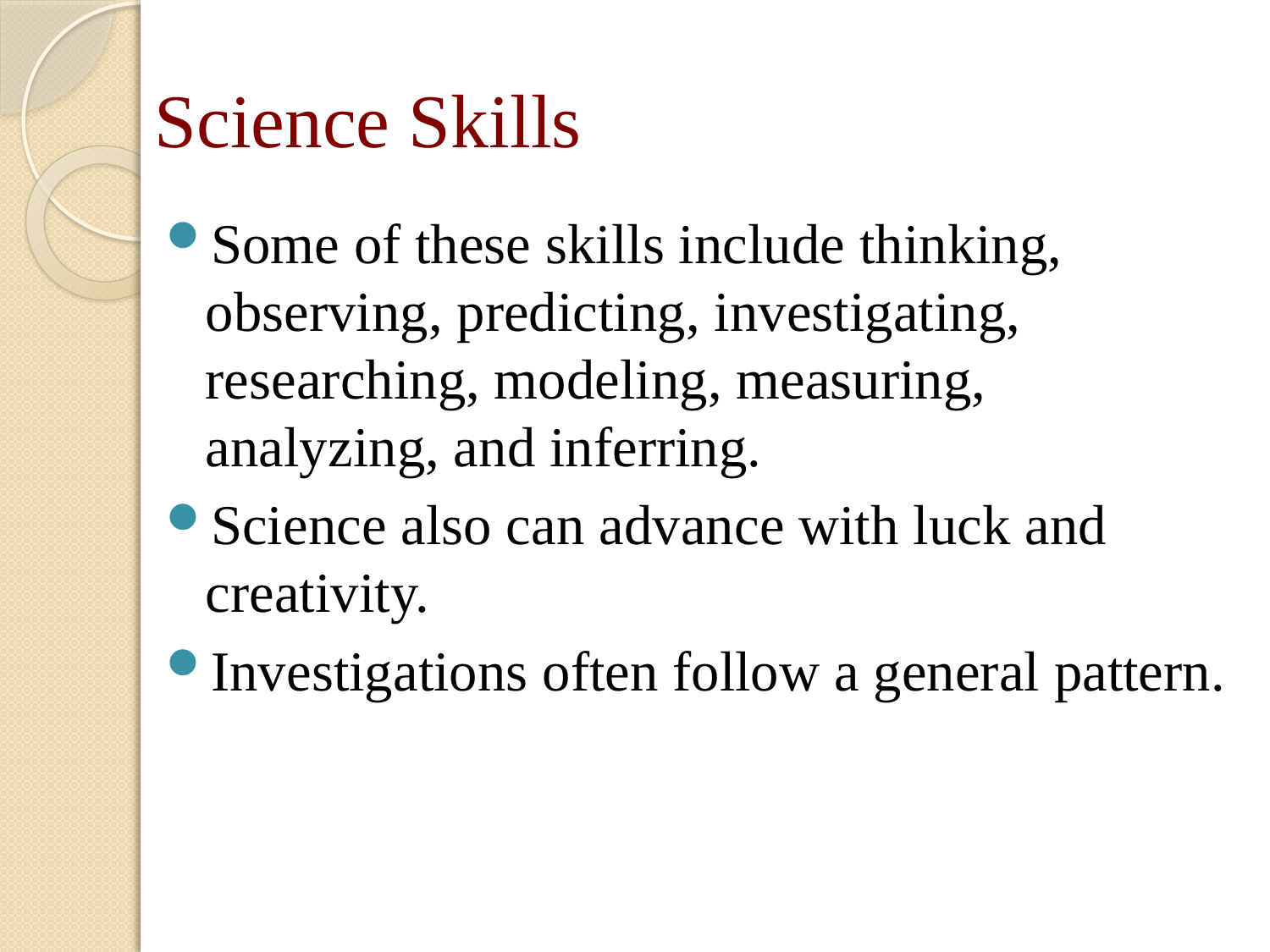

# Science Skills
Some of these skills include thinking, observing, predicting, investigating, researching, modeling, measuring, analyzing, and inferring.
Science also can advance with luck and creativity.
Investigations often follow a general pattern.